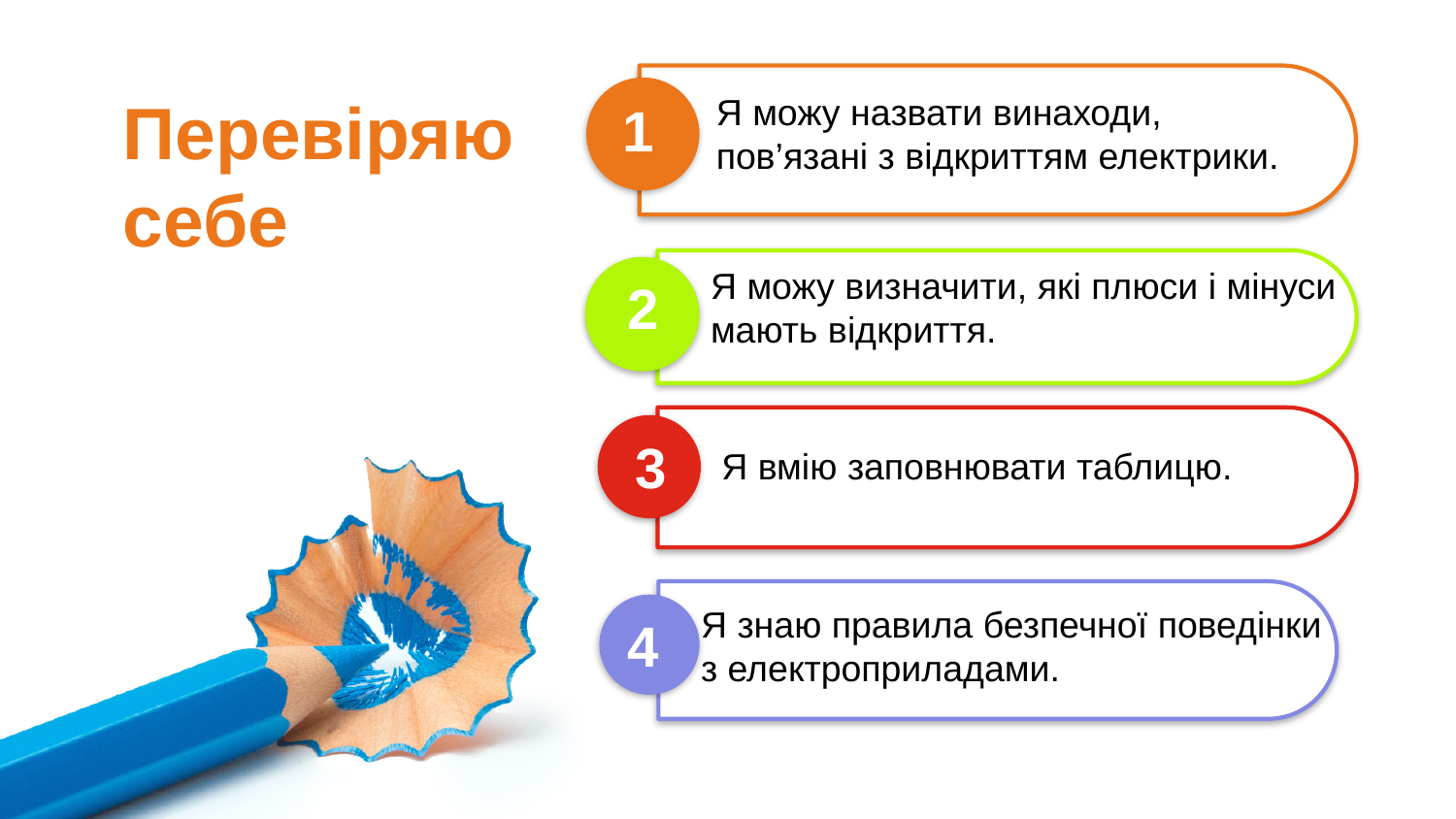

Перевіряю себе

Я можу назвати винаходи,
пов’язані з відкриттям електрики.
1

Я можу визначити, які плюси і мінуси
мають відкриття.

2

3
Я вмію заповнювати таблицю.

Я знаю правила безпечної поведінки з електроприладами.

4